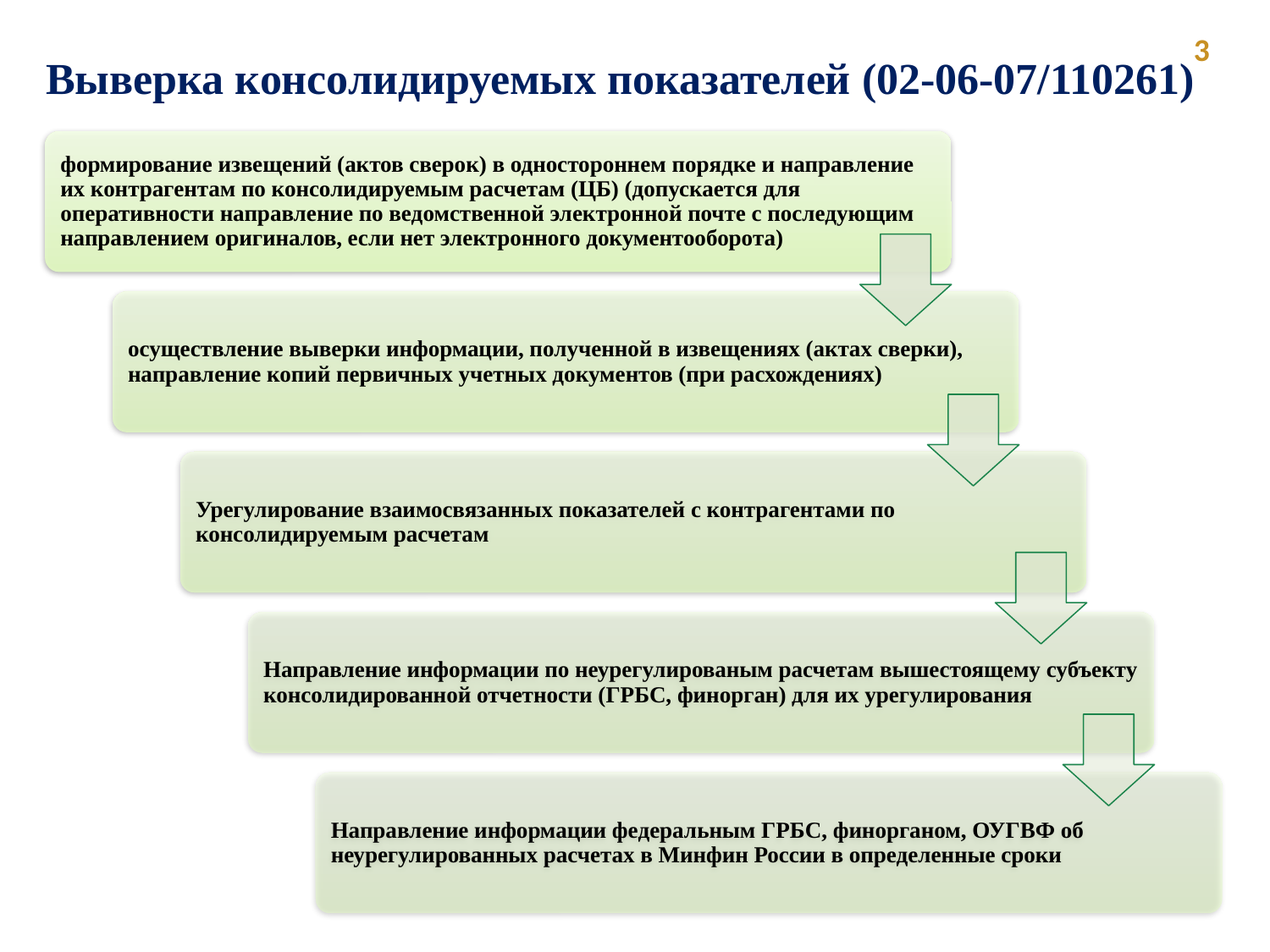

3
Выверка консолидируемых показателей (02-06-07/110261)
формирование извещений (актов сверок) в одностороннем порядке и направление их контрагентам по консолидируемым расчетам (ЦБ) (допускается для оперативности направление по ведомственной электронной почте с последующим направлением оригиналов, если нет электронного документооборота)
осуществление выверки информации, полученной в извещениях (актах сверки), направление копий первичных учетных документов (при расхождениях)
Урегулирование взаимосвязанных показателей с контрагентами по консолидируемым расчетам
Направление информации по неурегулированым расчетам вышестоящему субъекту консолидированной отчетности (ГРБС, финорган) для их урегулирования
Направление информации федеральным ГРБС, финорганом, ОУГВФ об неурегулированных расчетах в Минфин России в определенные сроки